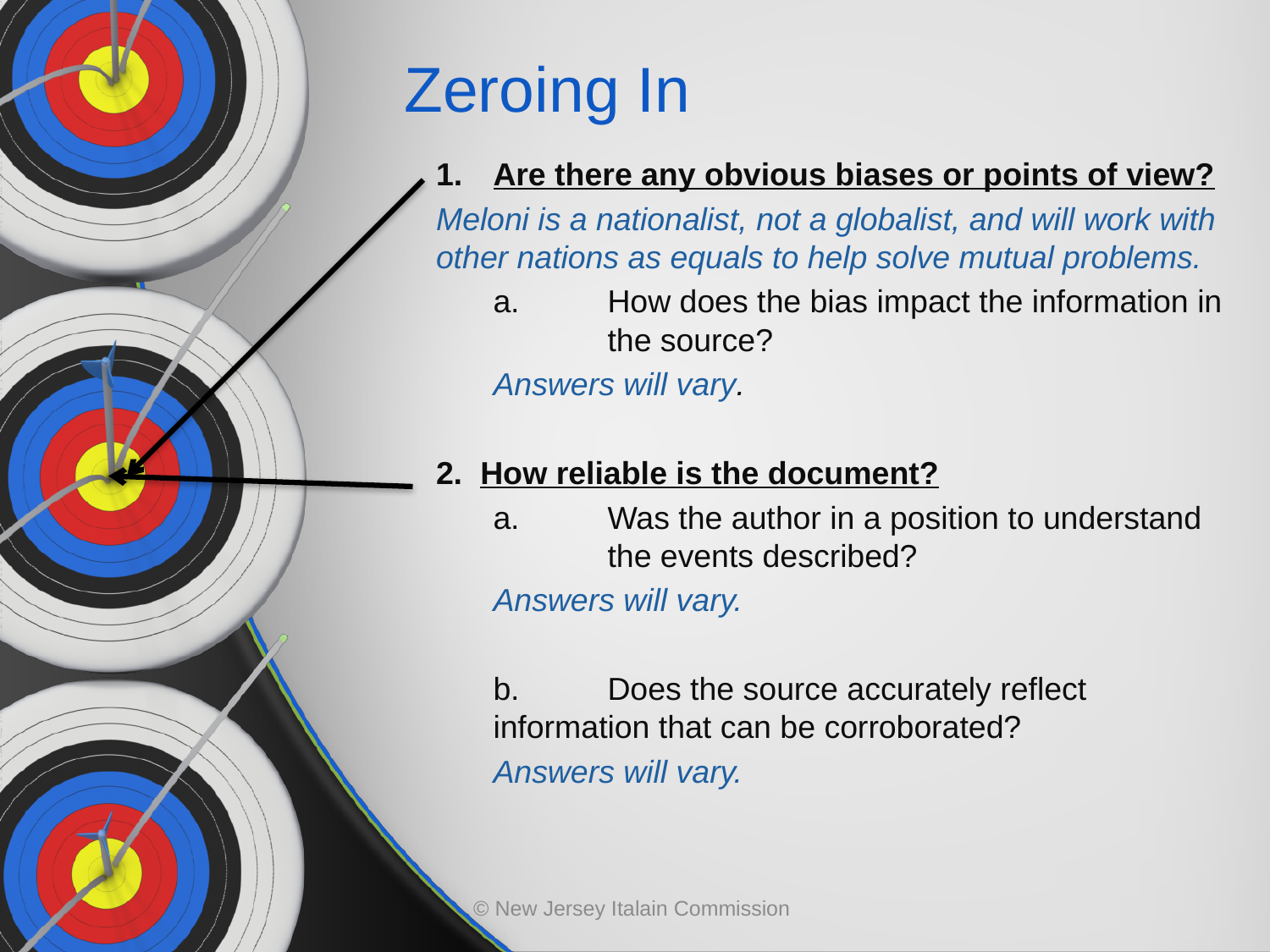

# Zeroing In
Are there any obvious biases or points of view?
Meloni is a nationalist, not a globalist, and will work with other nations as equals to help solve mutual problems.
a. 	How does the bias impact the information in 	the source?
Answers will vary.

2.  How reliable is the document?
a. 	Was the author in a position to understand 	the events described?
Answers will vary.

b. 	Does the source accurately reflect 	information that can be corroborated?
Answers will vary.

© New Jersey Italain Commission